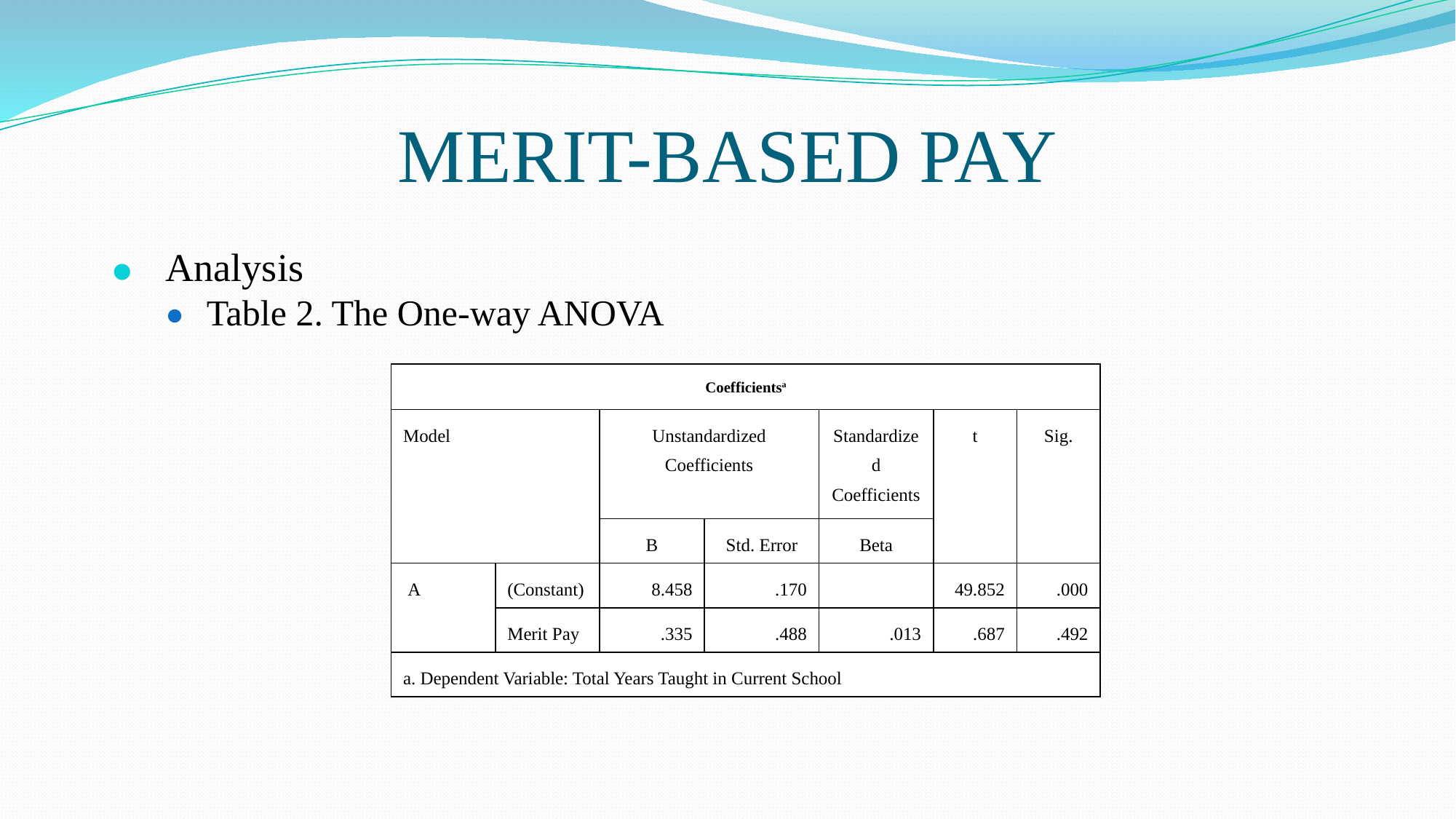

# MERIT-BASED PAY
Analysis
Table 2. The One-way ANOVA

| Coefficientsa |  |  |  |  |  |  |
| --- | --- | --- | --- | --- | --- | --- |
| Model |  | Unstandardized Coefficients |  | Standardized Coefficients | t | Sig. |
|  |  | B | Std. Error | Beta |  |  |
| A | (Constant) | 8.458 | .170 |  | 49.852 | .000 |
|  | Merit Pay | .335 | .488 | .013 | .687 | .492 |
| a. Dependent Variable: Total Years Taught in Current School |  |  |  |  |  |  |